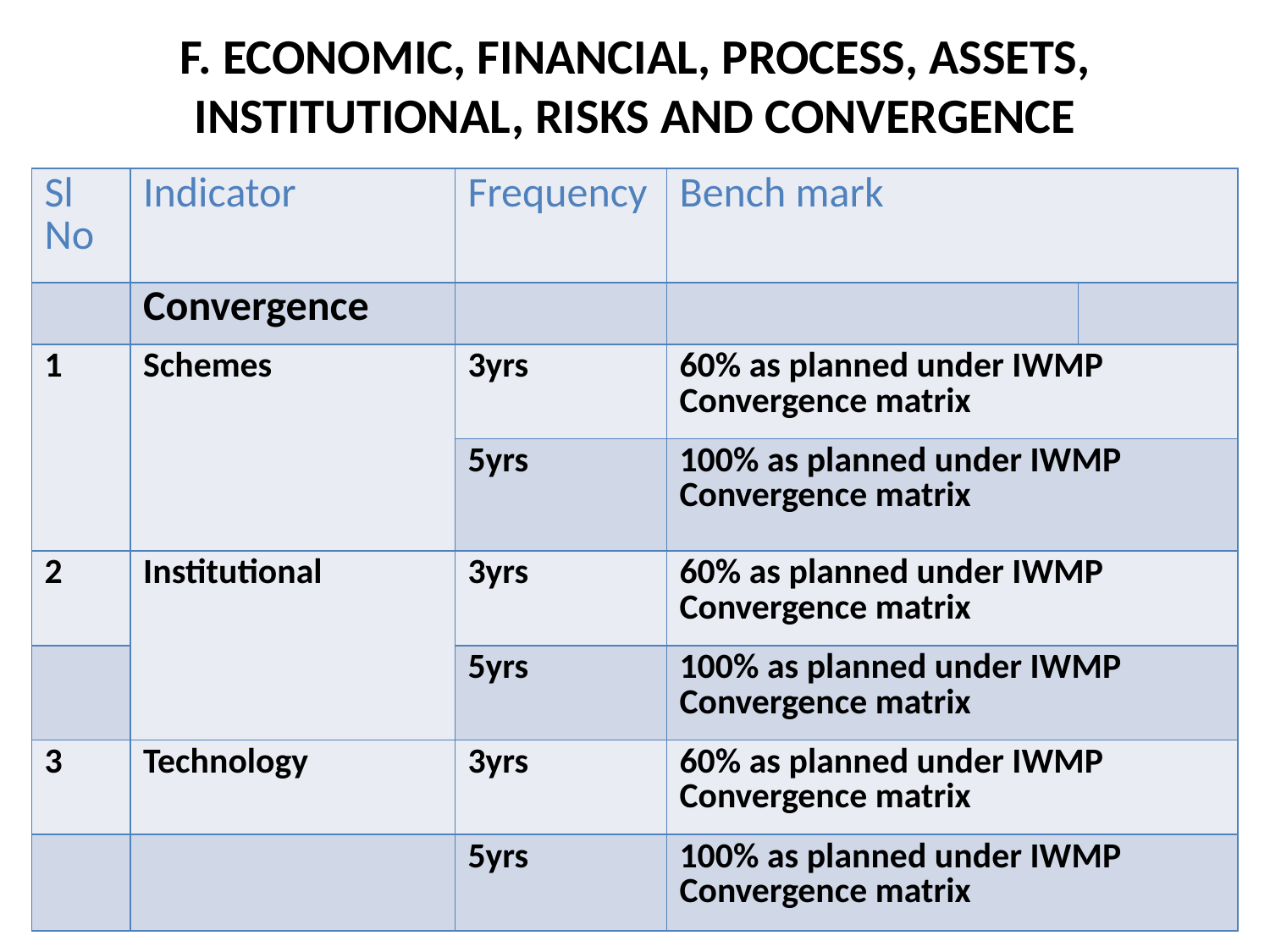

# F. ECONOMIC, FINANCIAL, PROCESS, ASSETS, INSTITUTIONAL, RISKS AND CONVERGENCE
| Sl No | Indicator | Frequency | Bench mark |  |
| --- | --- | --- | --- | --- |
|  | Convergence |  |  |  |
| 1 | Schemes | 3yrs | 60% as planned under IWMP Convergence matrix |  |
|  |  | 5yrs | 100% as planned under IWMP Convergence matrix |  |
| 2 | Institutional | 3yrs | 60% as planned under IWMP Convergence matrix |  |
|  |  | 5yrs | 100% as planned under IWMP Convergence matrix |  |
| 3 | Technology | 3yrs | 60% as planned under IWMP Convergence matrix |  |
|  |  | 5yrs | 100% as planned under IWMP Convergence matrix |  |